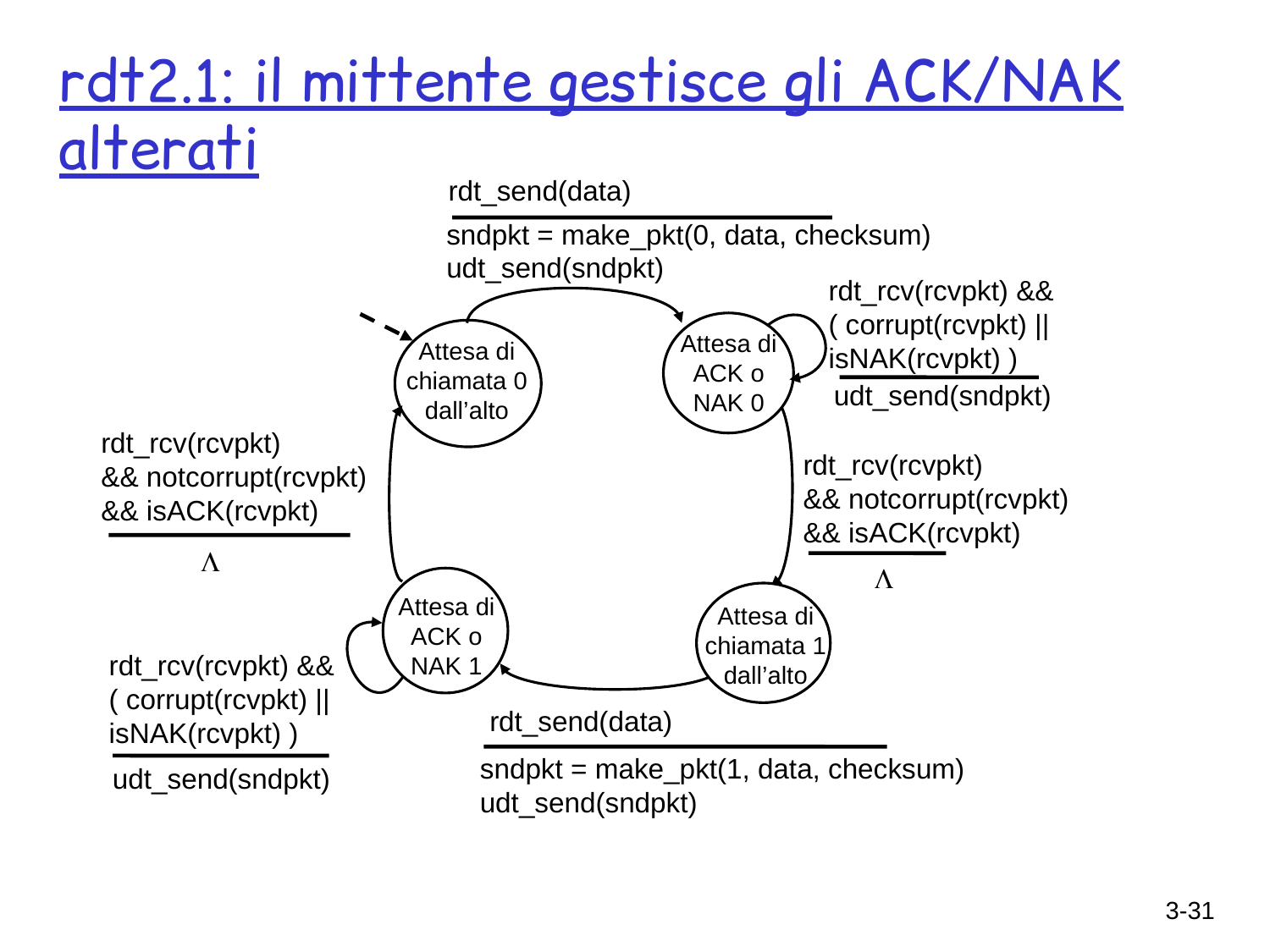

# rdt2.1: il mittente gestisce gli ACK/NAK alterati
rdt_send(data)
sndpkt = make_pkt(0, data, checksum)
udt_send(sndpkt)

rdt_rcv(rcvpkt) &&
( corrupt(rcvpkt) ||
isNAK(rcvpkt) )

Attesa di ACK o NAK 0

Attesa di
chiamata 0 dall’alto
udt_send(sndpkt)

rdt_rcv(rcvpkt)
&& notcorrupt(rcvpkt)
&& isACK(rcvpkt)
rdt_rcv(rcvpkt)
&& notcorrupt(rcvpkt)
&& isACK(rcvpkt)

Λ

Λ

Attesa di ACK o NAK 1
Attesa di chiamata 1 dall’alto

rdt_rcv(rcvpkt) &&
( corrupt(rcvpkt) ||
isNAK(rcvpkt) )

rdt_send(data)
sndpkt = make_pkt(1, data, checksum)
udt_send(sndpkt)

udt_send(sndpkt)

3-31